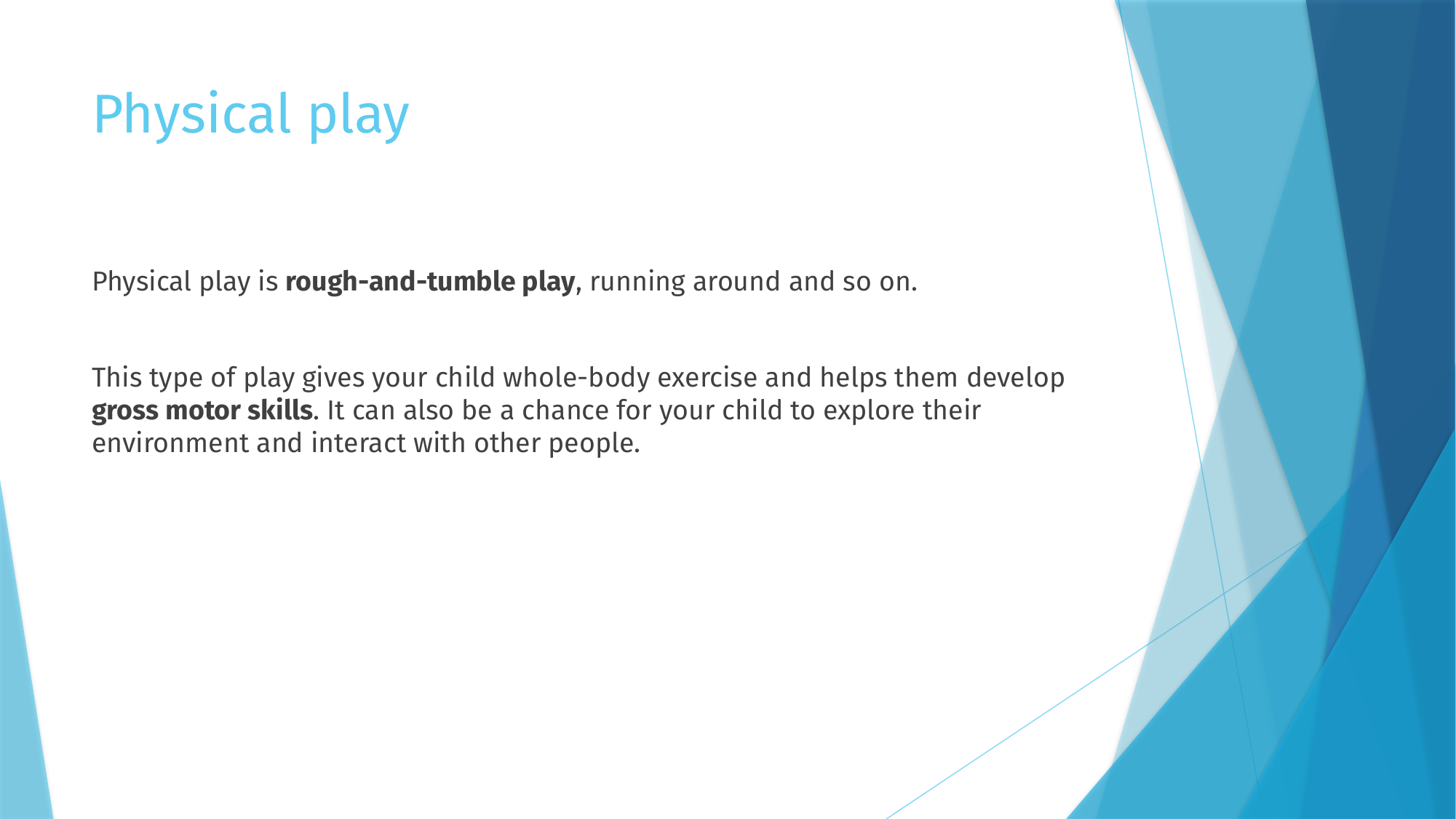

# Physical play
Physical play is rough-and-tumble play, running around and so on.

This type of play gives your child whole-body exercise and helps them develop gross motor skills. It can also be a chance for your child to explore their environment and interact with other people.